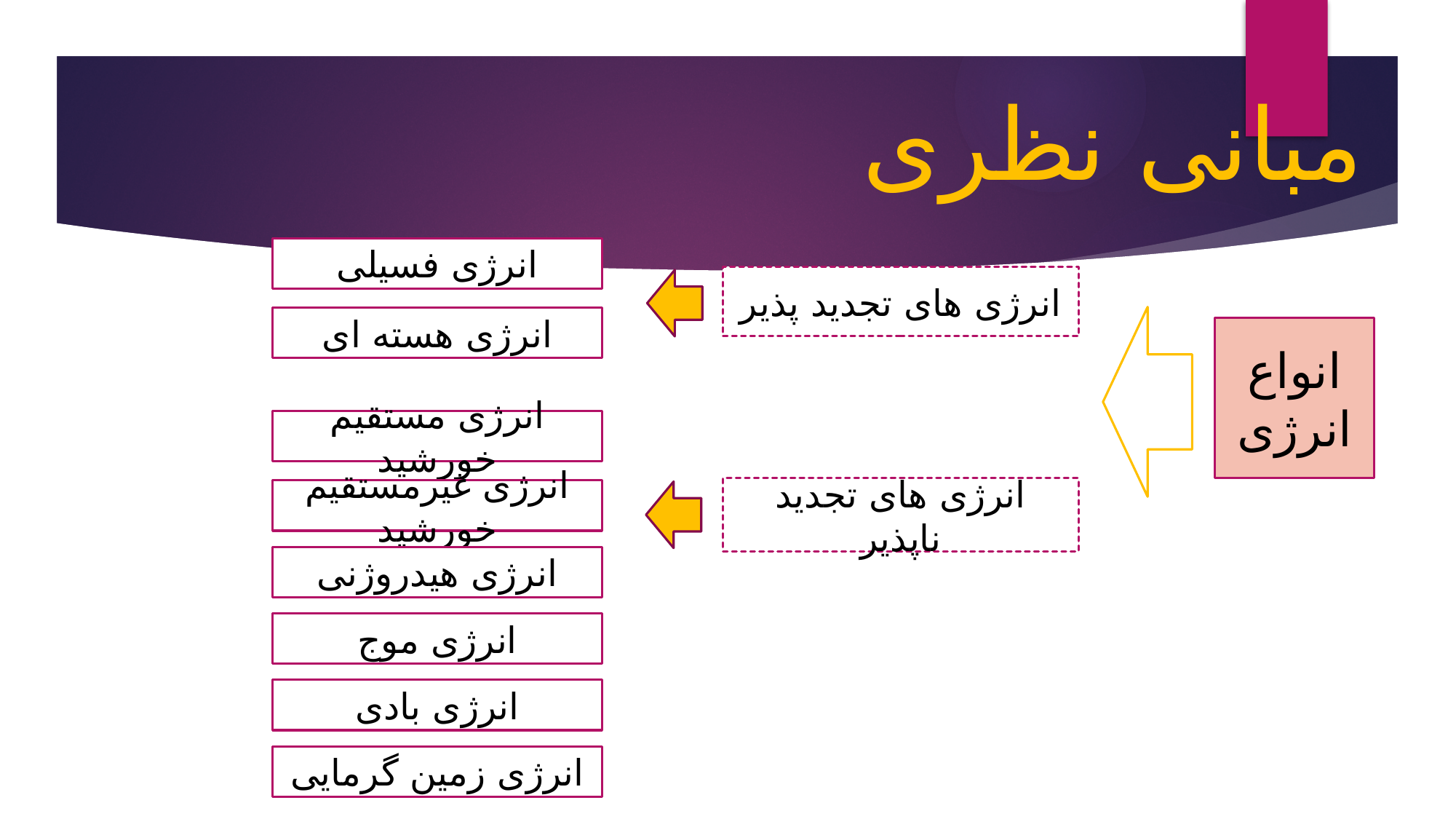

مبانی نظری
انرژی فسیلی
انرژی های تجدید پذیر

انرژی هسته ای
انواع انرژی
انرژی مستقیم خورشید
انرژی های تجدید ناپذیر
انرژی غیرمستقیم خورشید

انرژی هیدروژنی
انرژی موج
انرژی بادی
انرژی زمین گرمایی